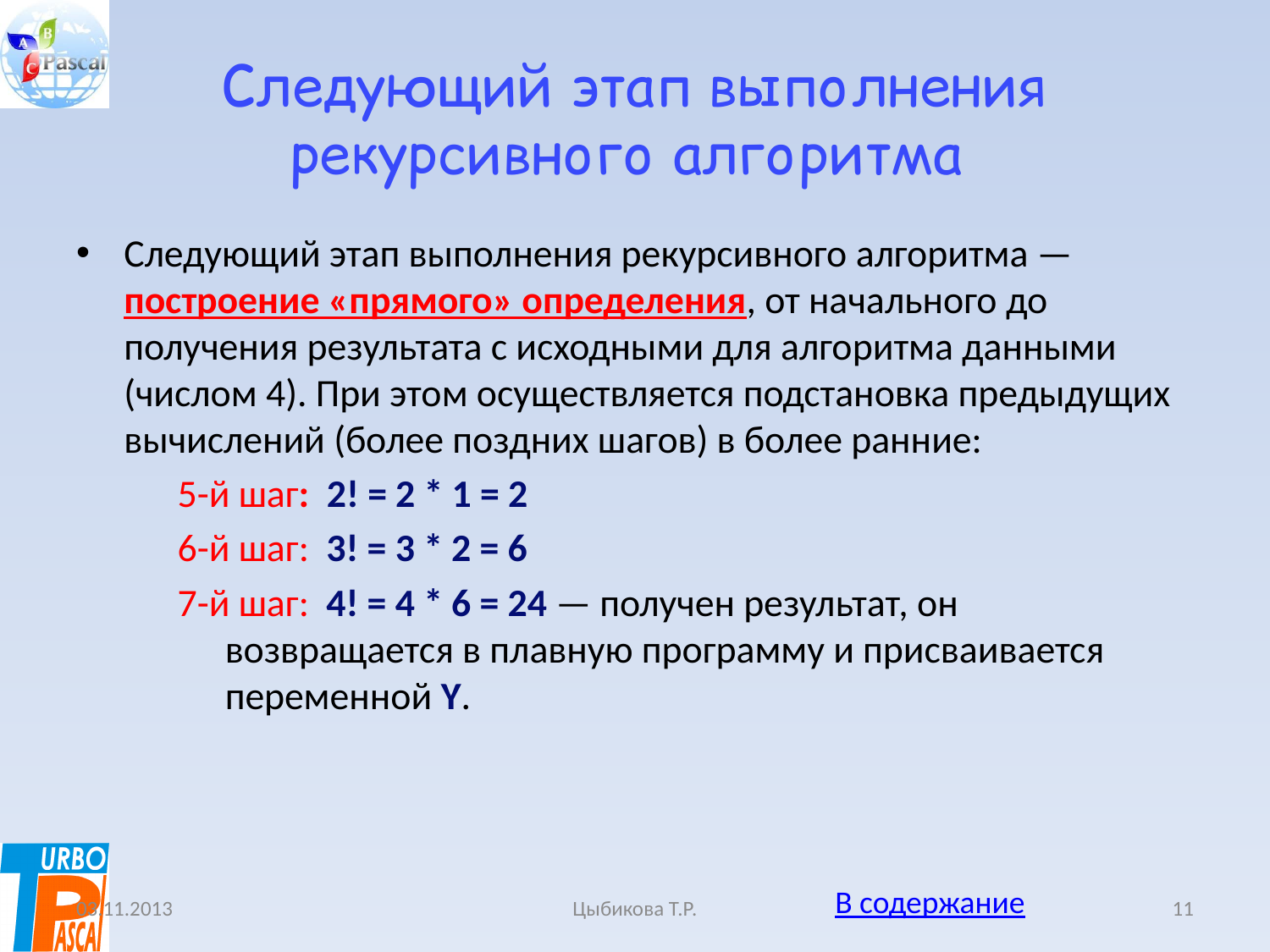

# Следующий этап выполнения рекурсивного алгоритма
Следующий этап выполнения рекурсивного алгоритма — построение «прямого» определения, от начального до получения результата с исходными для алгоритма данными (числом 4). При этом осуществляется подстановка предыдущих вычислений (более поздних шагов) в более ранние:
5-й шаг:  2! = 2 * 1 = 2
6-й шаг:  3! = 3 * 2 = 6
7-й шаг:  4! = 4 * 6 = 24 — получен результат, он возвращается в плавную программу и присваивается переменной Y.

В содержание
03.11.2013
Цыбикова Т.Р.
11